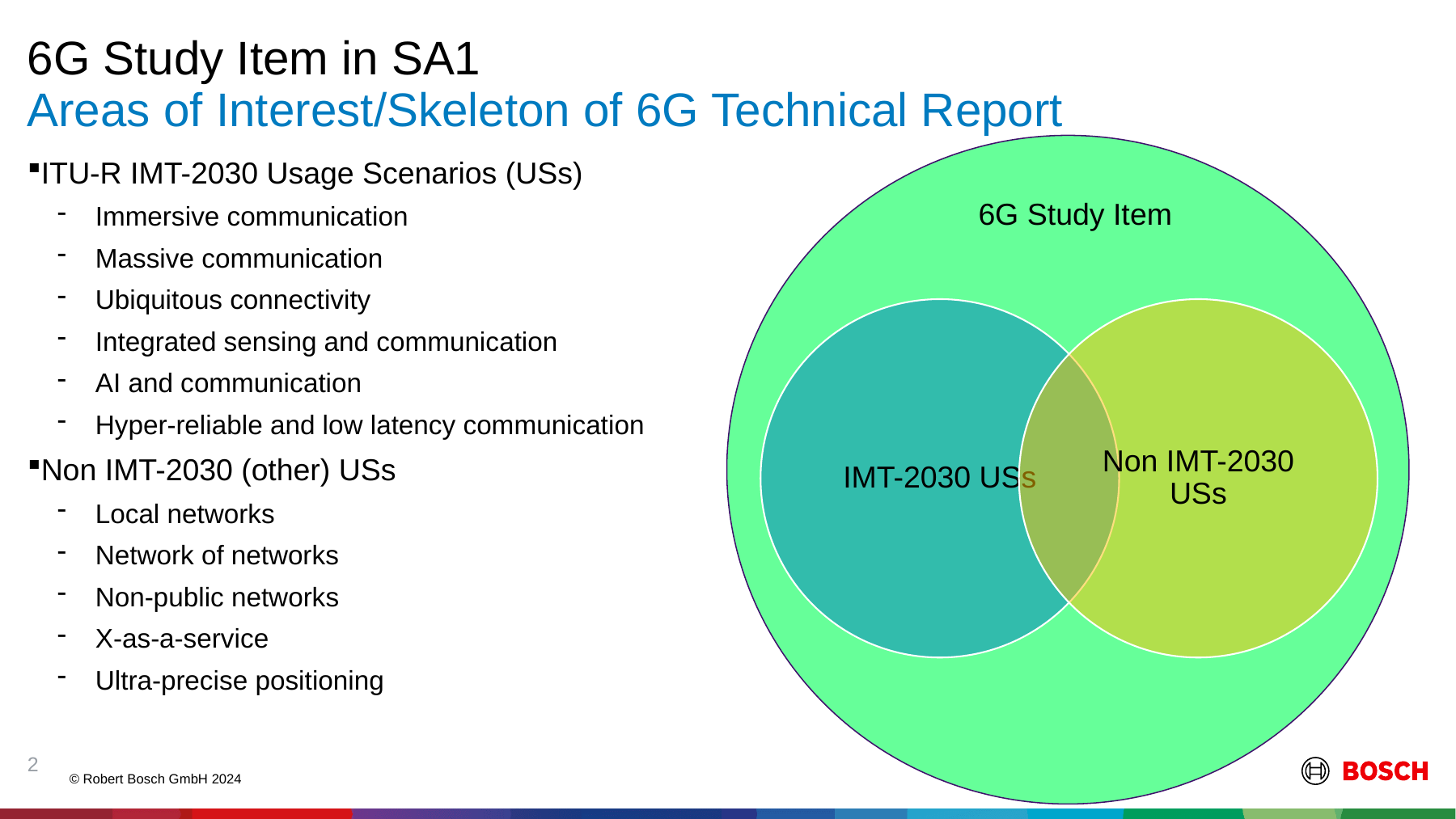

6G Study Item in SA1
# Areas of Interest/Skeleton of 6G Technical Report

ITU-R IMT-2030 Usage Scenarios (USs)
Immersive communication
Massive communication
Ubiquitous connectivity
Integrated sensing and communication
AI and communication
Hyper-reliable and low latency communication
Non IMT-2030 (other) USs
Local networks
Network of networks
Non-public networks
X-as-a-service
Ultra-precise positioning

6G Study Item
IMT-2030 USs
Non IMT-2030 USs

2